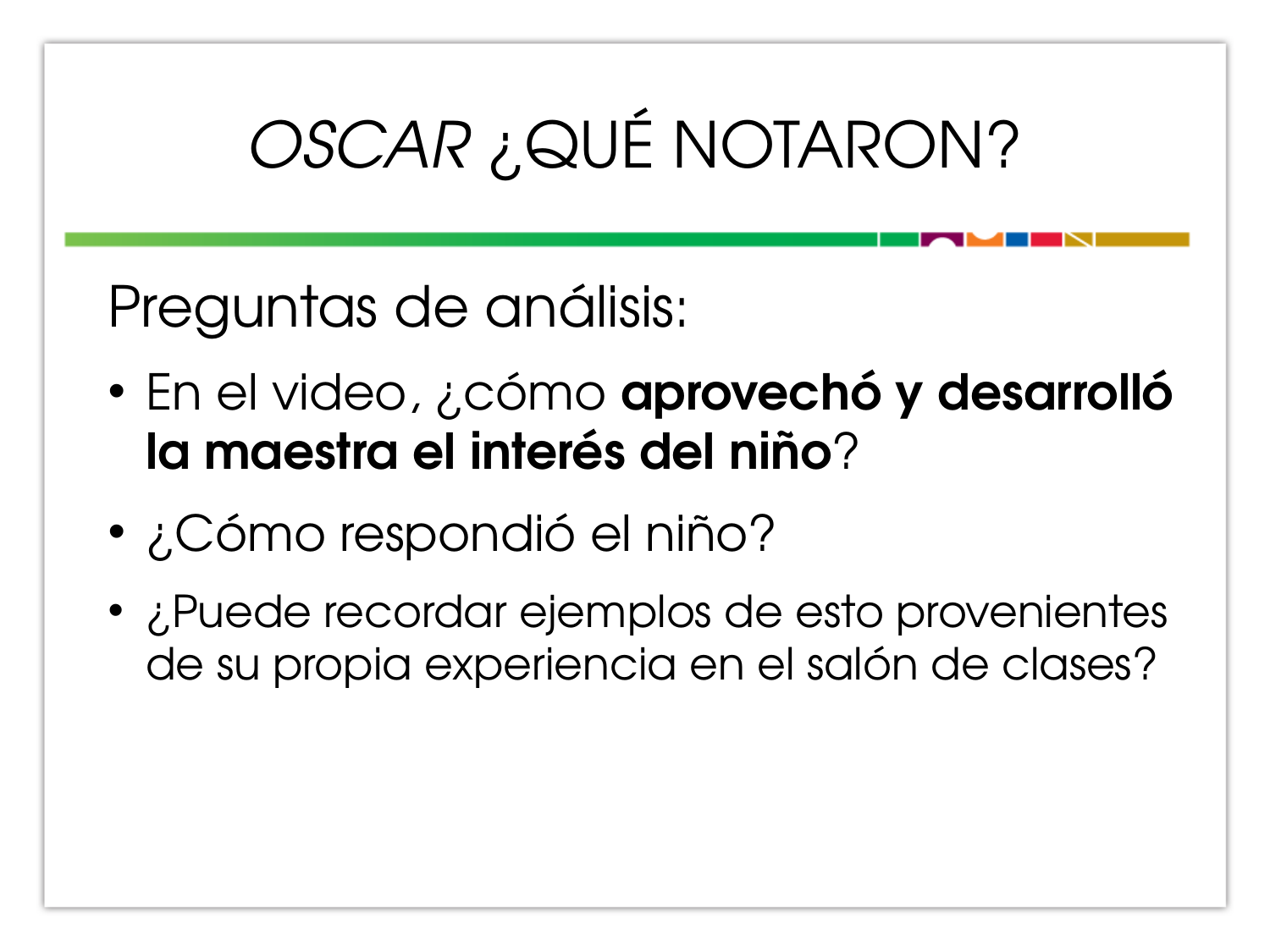

# OSCAR ¿QUÉ NOTARON?
Preguntas de análisis:
En el video, ¿cómo aprovechó y desarrolló la maestra el interés del niño?
¿Cómo respondió el niño?
¿Puede recordar ejemplos de esto provenientes de su propia experiencia en el salón de clases?